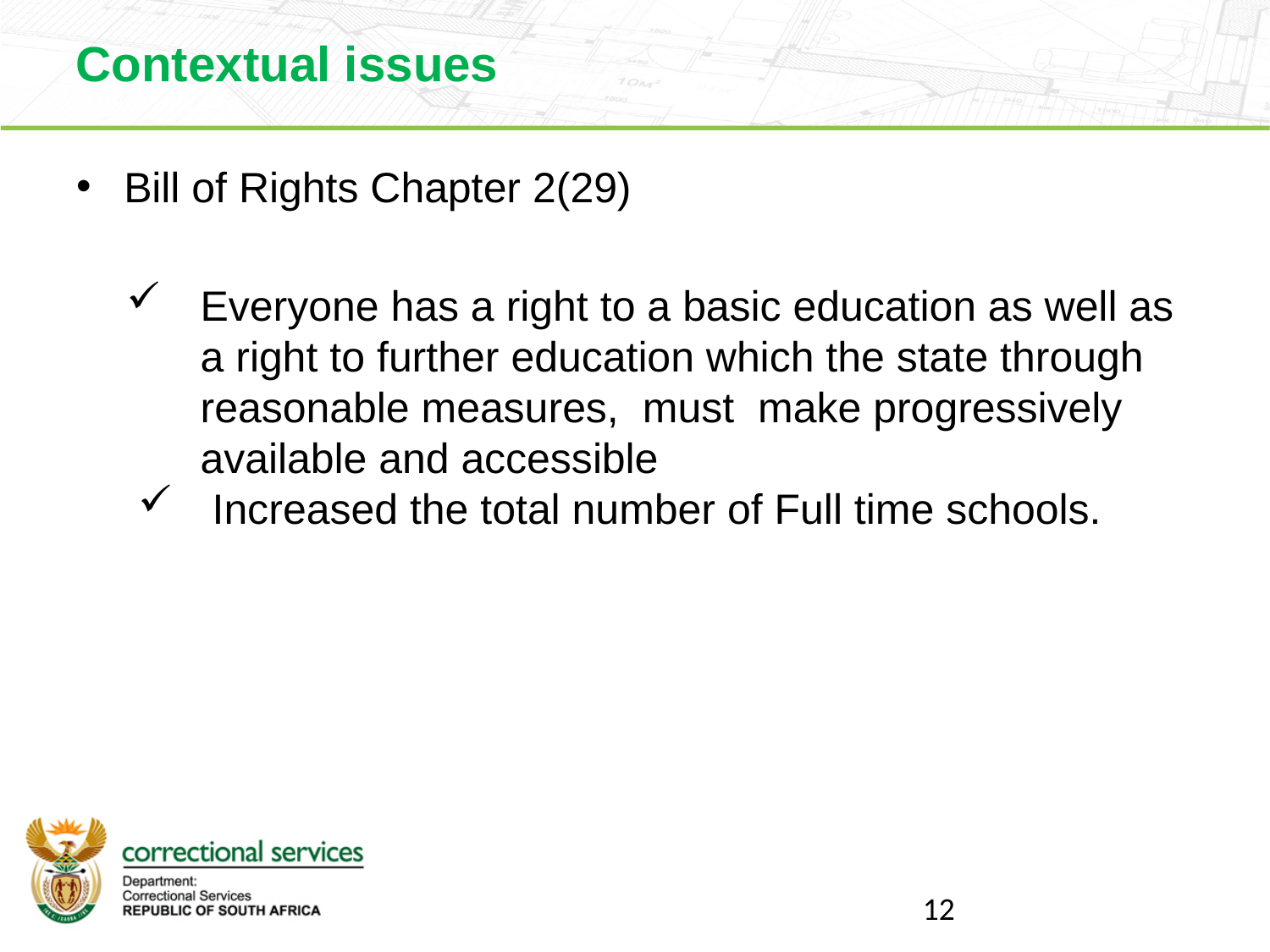

Contextual issues
Bill of Rights Chapter 2(29)

Everyone has a right to a basic education as well as a right to further education which the state through reasonable measures,  must  make progressively available and accessible
 Increased the total number of Full time schools.

12